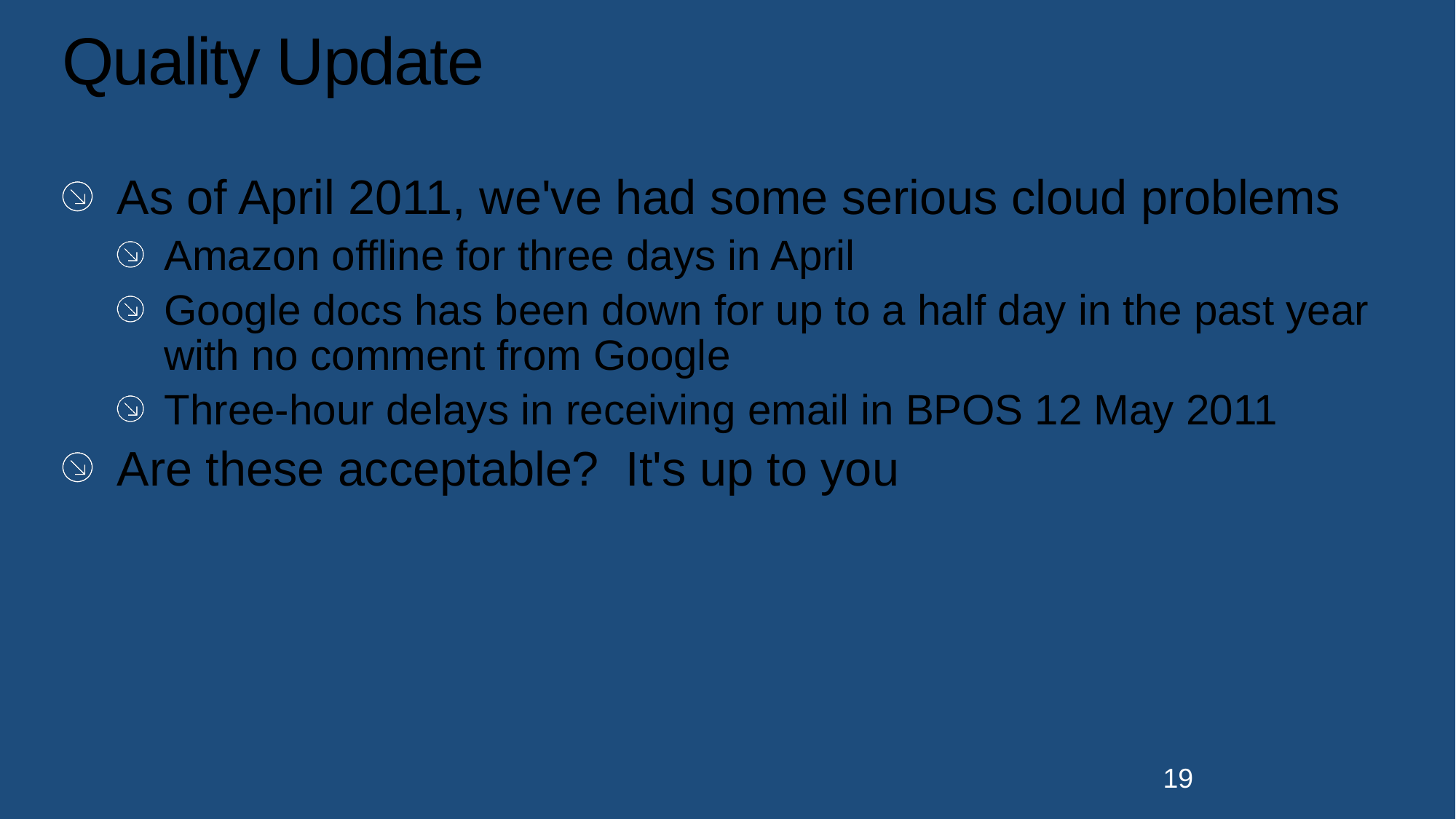

# Quality Update
As of April 2011, we've had some serious cloud problems
Amazon offline for three days in April
Google docs has been down for up to a half day in the past year with no comment from Google
Three-hour delays in receiving email in BPOS 12 May 2011
Are these acceptable?  It's up to you
19